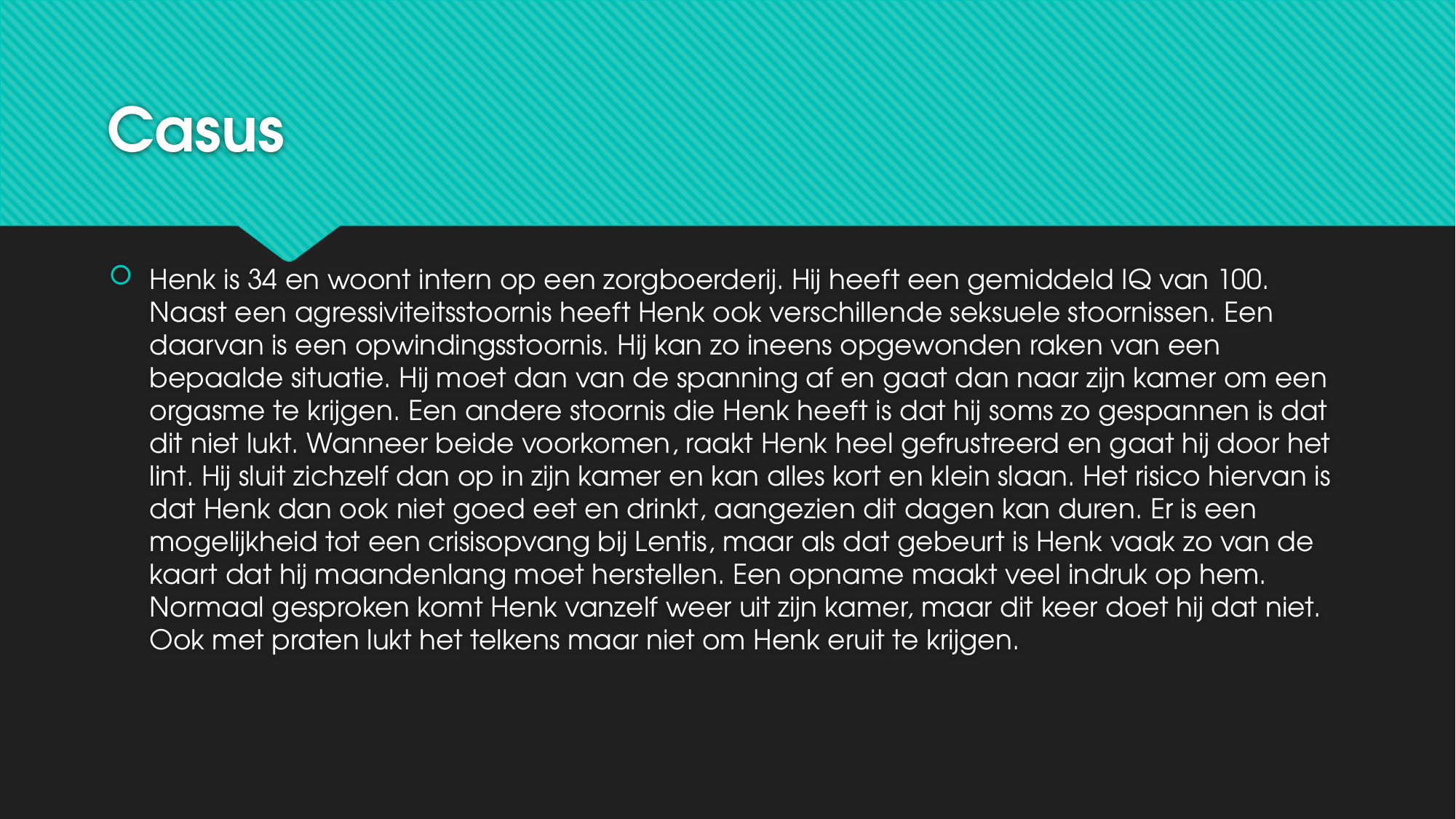

# Casus
Henk is 34 en woont intern op een zorgboerderij. Hij heeft een gemiddeld IQ van 100. Naast een agressiviteitsstoornis heeft Henk ook verschillende seksuele stoornissen. Een daarvan is een opwindingsstoornis. Hij kan zo ineens opgewonden raken van een bepaalde situatie. Hij moet dan van de spanning af en gaat dan naar zijn kamer om een orgasme te krijgen. Een andere stoornis die Henk heeft is dat hij soms zo gespannen is dat dit niet lukt. Wanneer beide voorkomen, raakt Henk heel gefrustreerd en gaat hij door het lint. Hij sluit zichzelf dan op in zijn kamer en kan alles kort en klein slaan. Het risico hiervan is dat Henk dan ook niet goed eet en drinkt, aangezien dit dagen kan duren. Er is een mogelijkheid tot een crisisopvang bij Lentis, maar als dat gebeurt is Henk vaak zo van de kaart dat hij maandenlang moet herstellen. Een opname maakt veel indruk op hem. Normaal gesproken komt Henk vanzelf weer uit zijn kamer, maar dit keer doet hij dat niet. Ook met praten lukt het telkens maar niet om Henk eruit te krijgen.